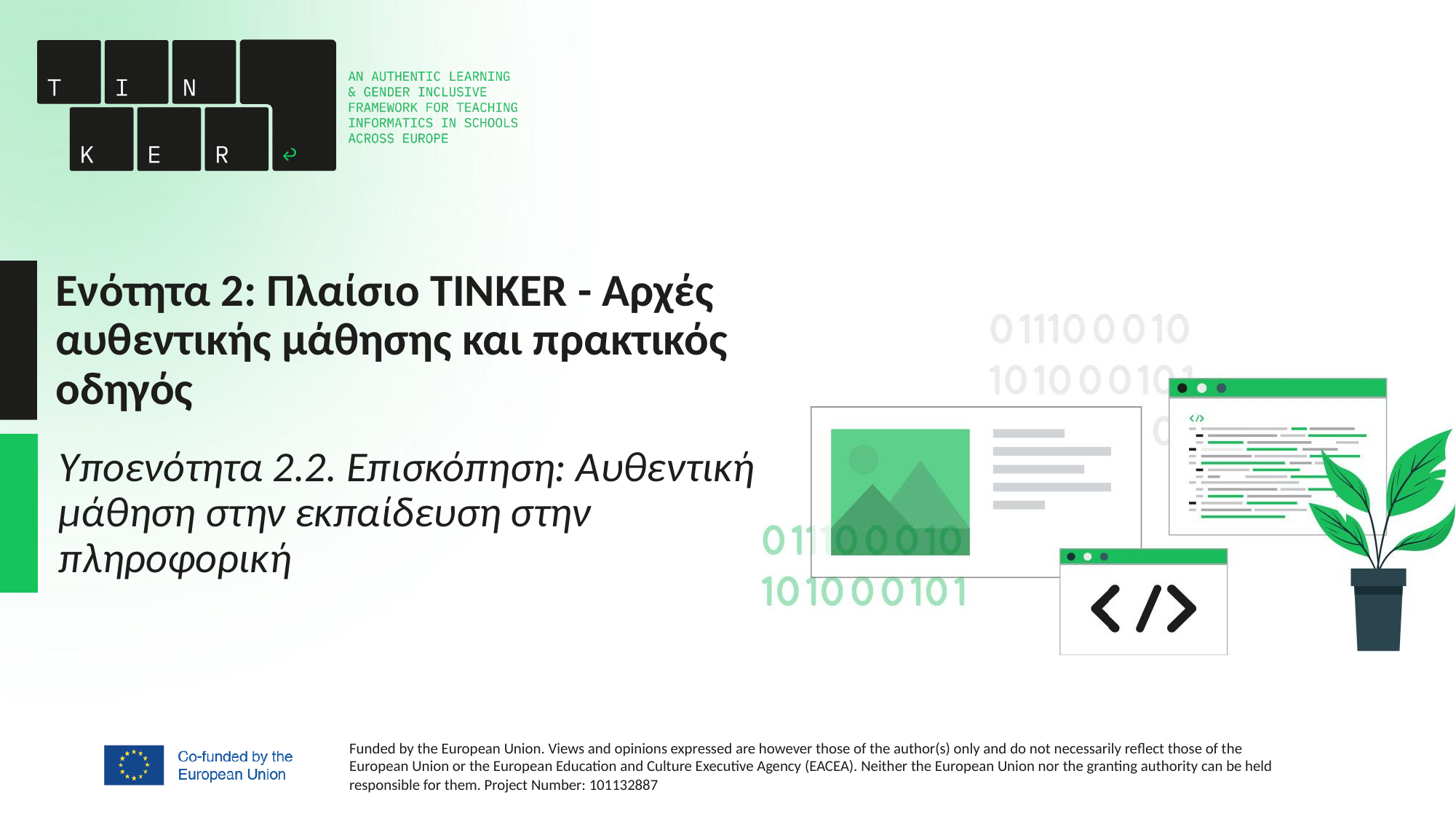

# Ενότητα 2: Πλαίσιο TINKER - Αρχές αυθεντικής μάθησης και πρακτικός οδηγός
Υποενότητα 2.2. Επισκόπηση: Αυθεντική μάθηση στην εκπαίδευση στην πληροφορική